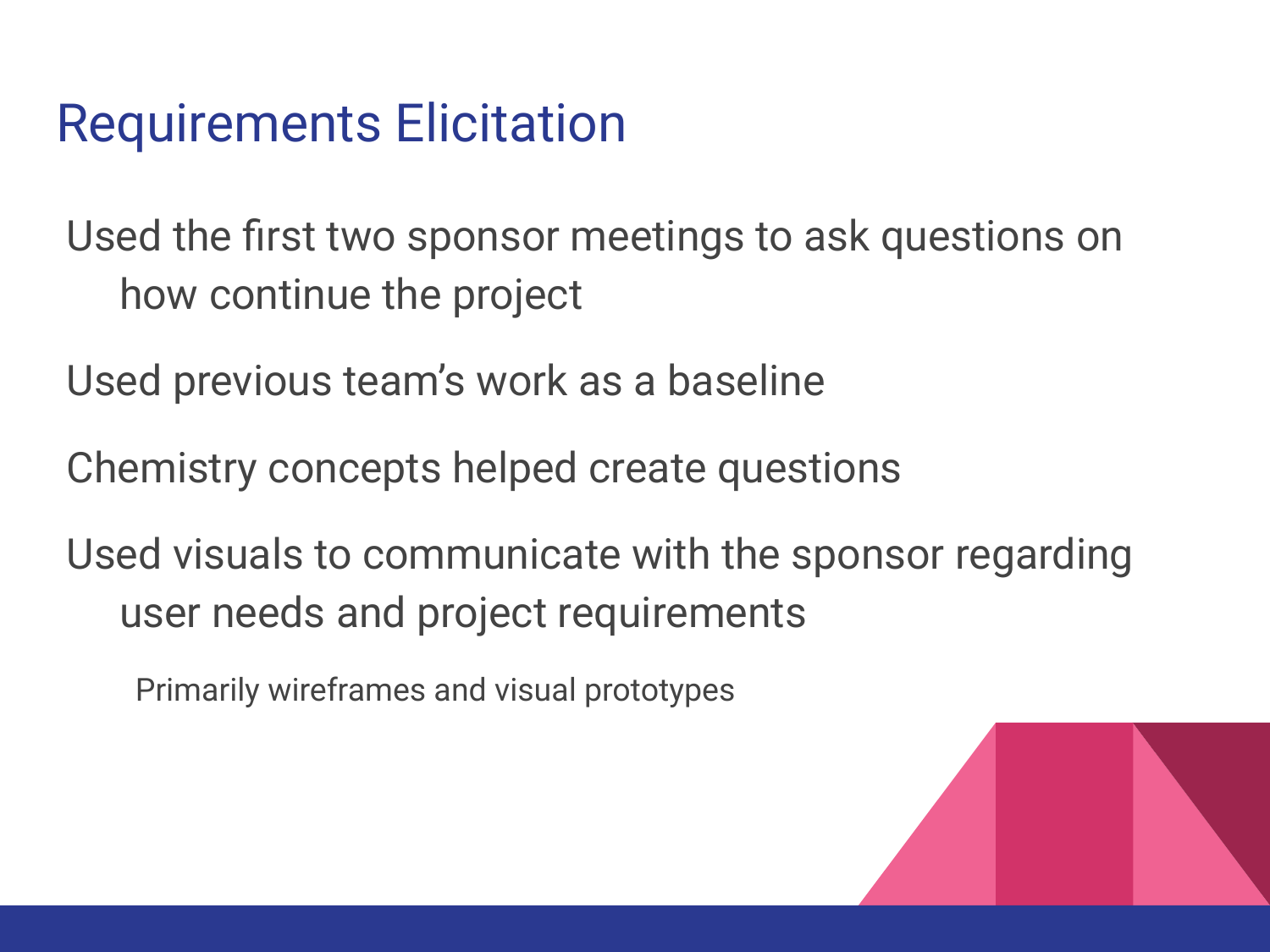

# Requirements Elicitation
Used the first two sponsor meetings to ask questions on how continue the project
Used previous team’s work as a baseline
Chemistry concepts helped create questions
Used visuals to communicate with the sponsor regarding user needs and project requirements
Primarily wireframes and visual prototypes